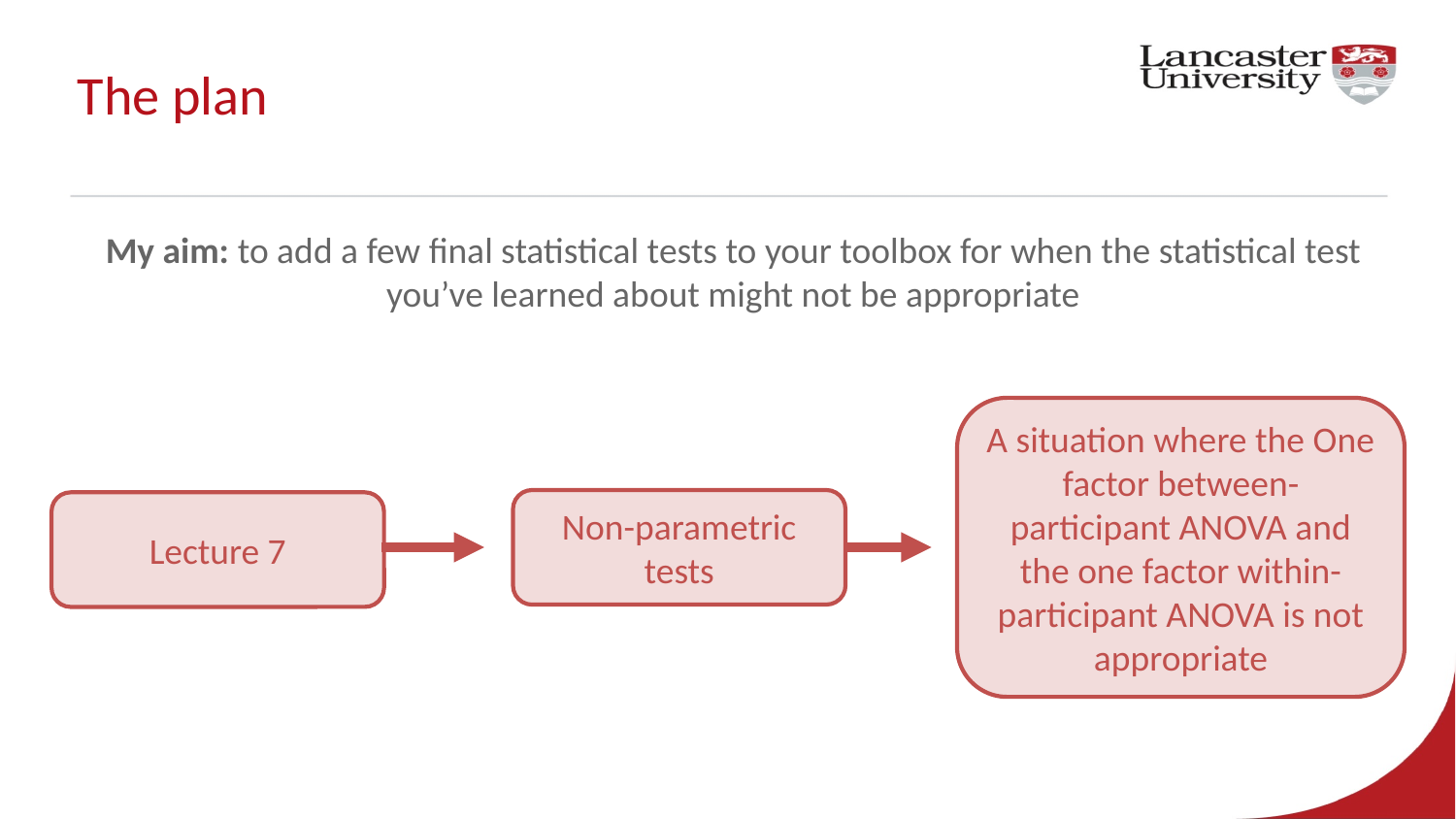

# The plan
My aim: to add a few final statistical tests to your toolbox for when the statistical test you’ve learned about might not be appropriate

A situation where the One factor between-participant ANOVA and the one factor within-participant ANOVA is not appropriate
Non-parametric tests
Lecture 7